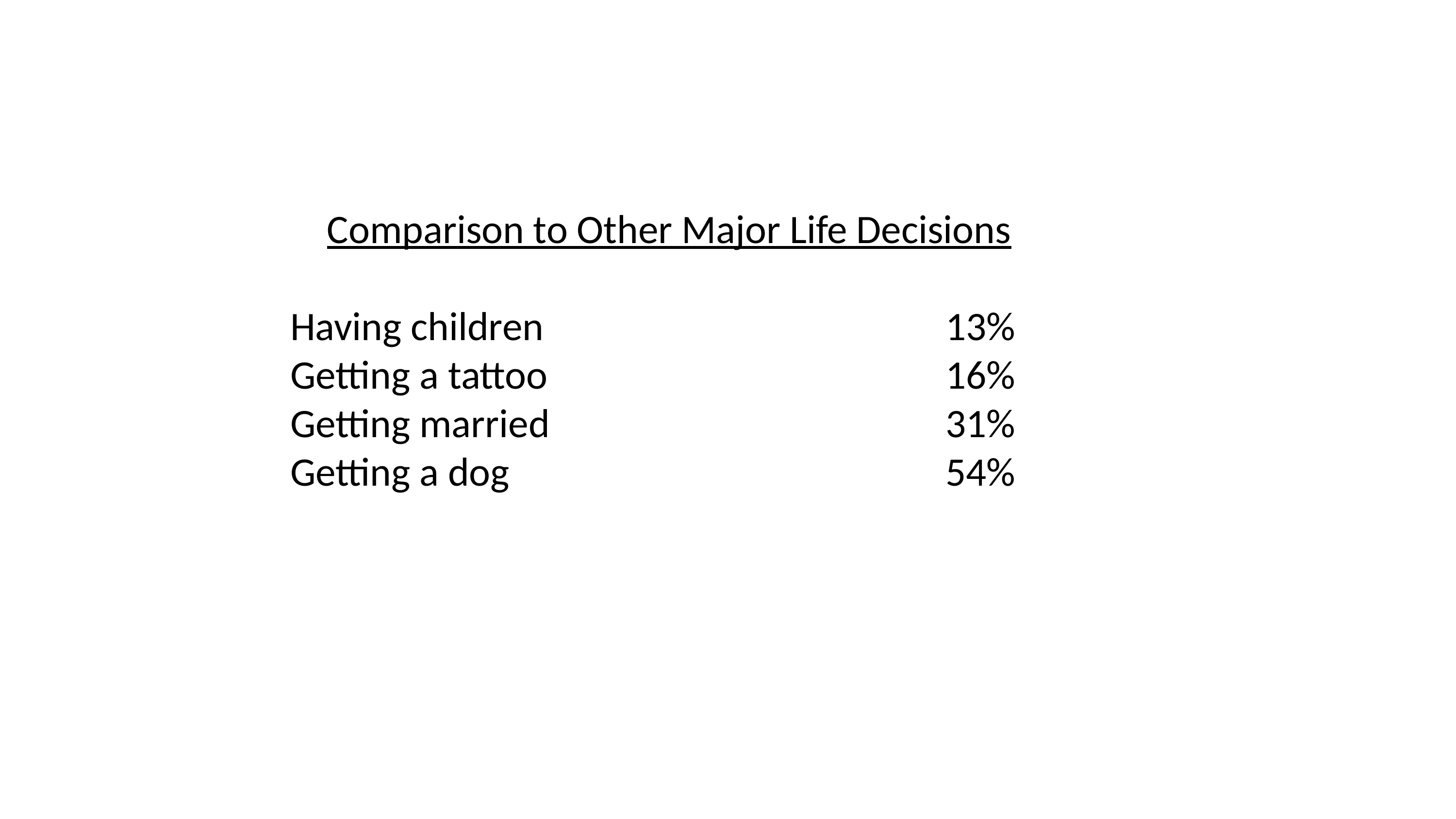

Comparison to Other Major Life Decisions

Having children						13%
Getting a tattoo						16%
Getting married						31%
Getting a dog						54%